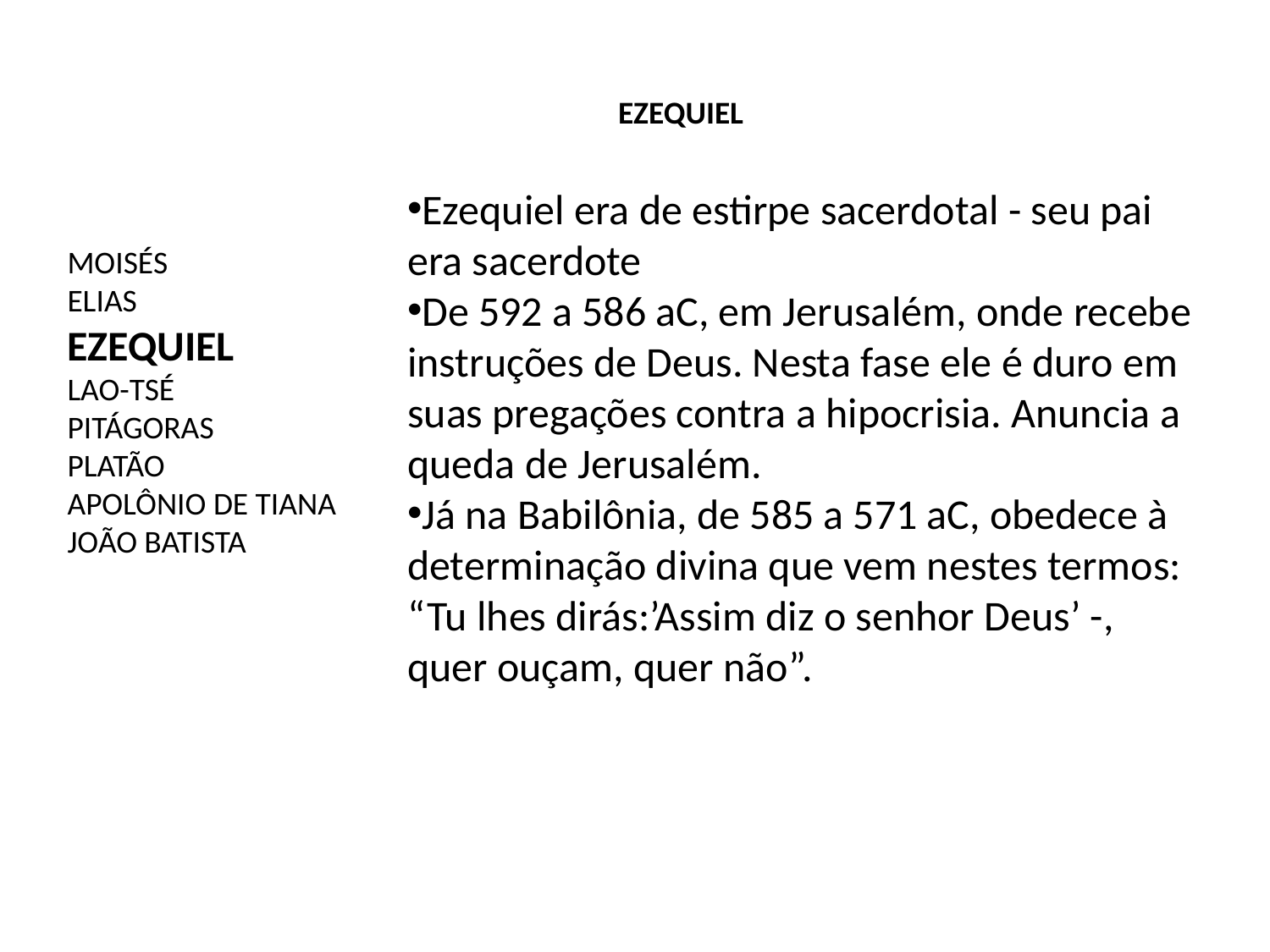

EZEQUIEL
Ezequiel era de estirpe sacerdotal - seu pai era sacerdote
De 592 a 586 aC, em Jerusalém, onde recebe instruções de Deus. Nesta fase ele é duro em suas pregações contra a hipocrisia. Anuncia a queda de Jerusalém.
Já na Babilônia, de 585 a 571 aC, obedece à determinação divina que vem nestes termos: “Tu lhes dirás:’Assim diz o senhor Deus’ -, quer ouçam, quer não”.
MOISÉS
ELIAS
EZEQUIEL
LAO-TSÉ
PITÁGORAS
PLATÃO
APOLÔNIO DE TIANA
JOÃO BATISTA